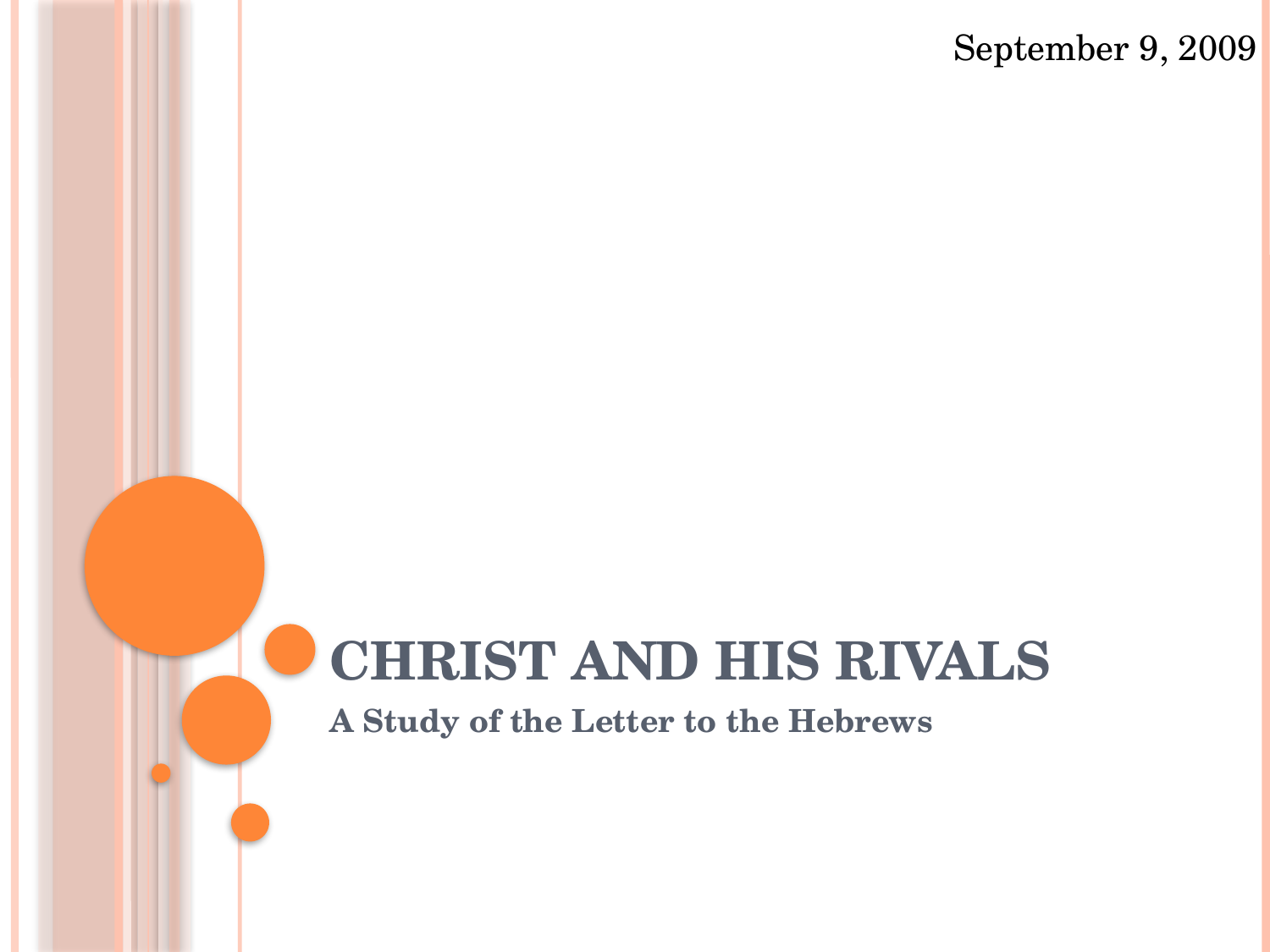

September 9, 2009
# Christ and His Rivals
A Study of the Letter to the Hebrews